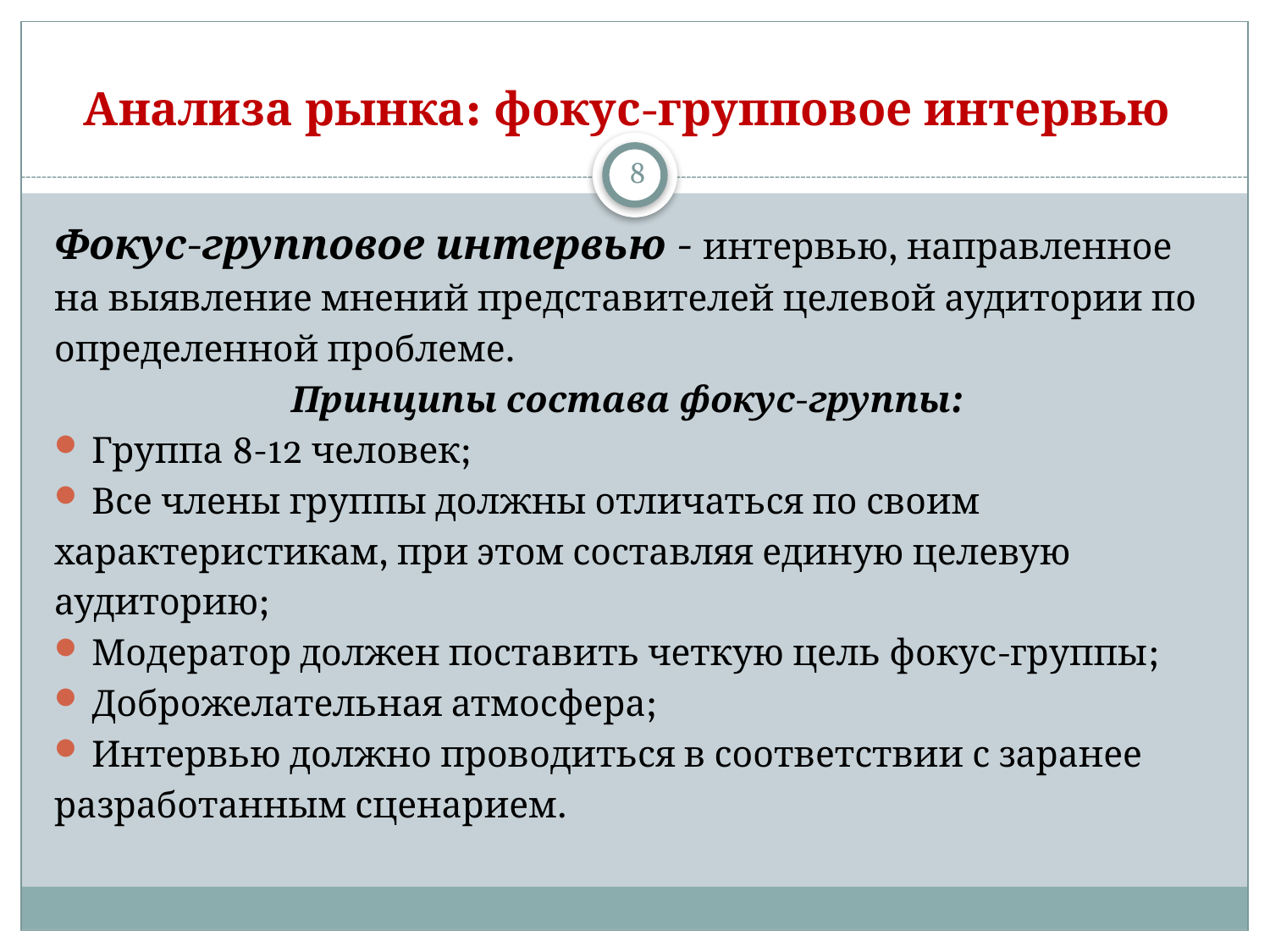

# Анализа рынка: фокус-групповое интервью
8
Фокус-групповое интервью - интервью, направленное
на выявление мнений представителей целевой аудитории по
определенной проблеме.
Принципы состава фокус-группы:
Группа 8-12 человек;
Все члены группы должны отличаться по своим
характеристикам, при этом составляя единую целевую
аудиторию;
Модератор должен поставить четкую цель фокус-группы;
Доброжелательная атмосфера;
Интервью должно проводиться в соответствии с заранее
разработанным сценарием.